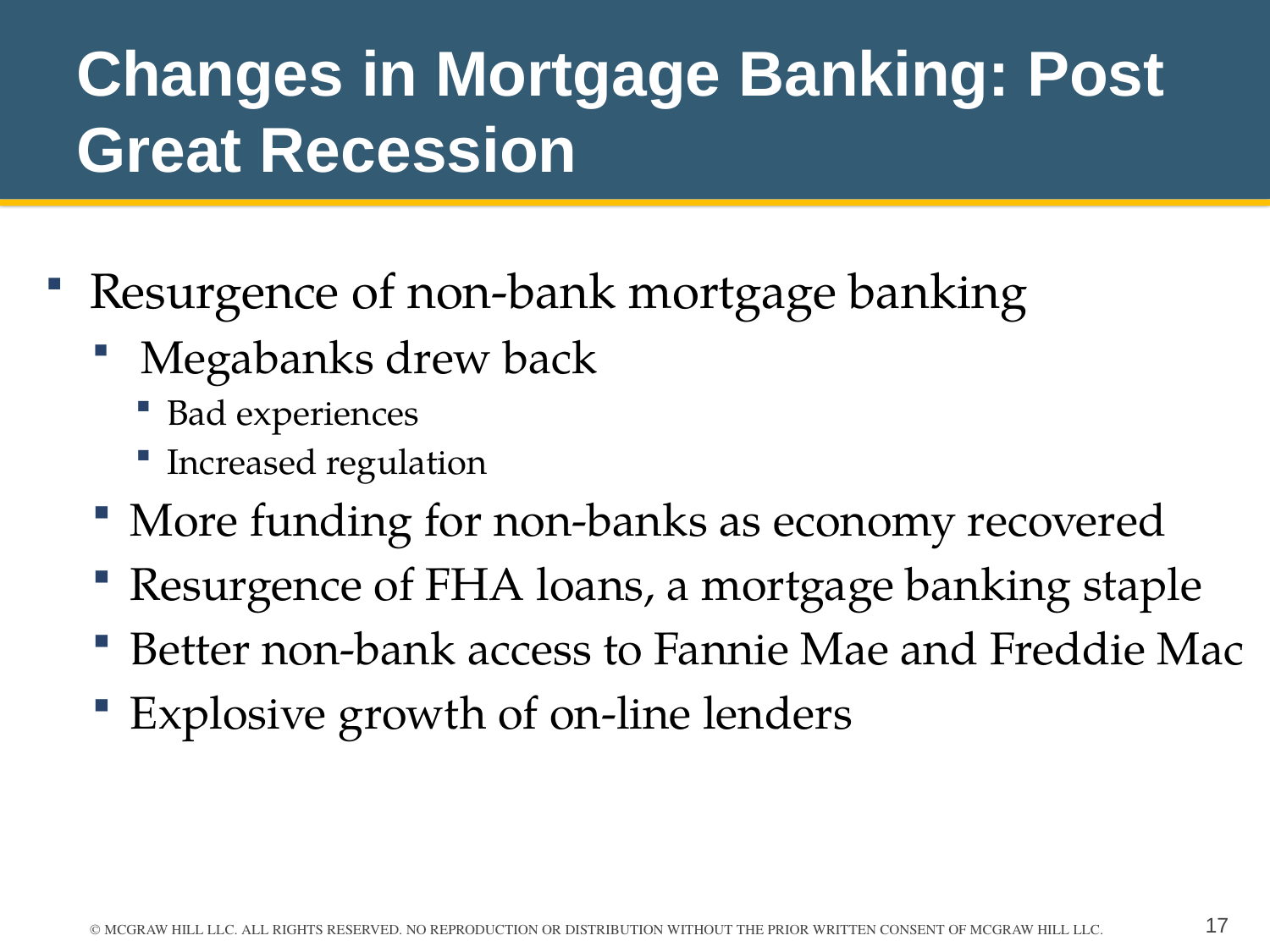

# Changes in Mortgage Banking: Post Great Recession
Resurgence of non-bank mortgage banking
 Megabanks drew back
Bad experiences
Increased regulation
More funding for non-banks as economy recovered
Resurgence of FHA loans, a mortgage banking staple
Better non-bank access to Fannie Mae and Freddie Mac
Explosive growth of on-line lenders

© MCGRAW HILL LLC. ALL RIGHTS RESERVED. NO REPRODUCTION OR DISTRIBUTION WITHOUT THE PRIOR WRITTEN CONSENT OF MCGRAW HILL LLC.
17